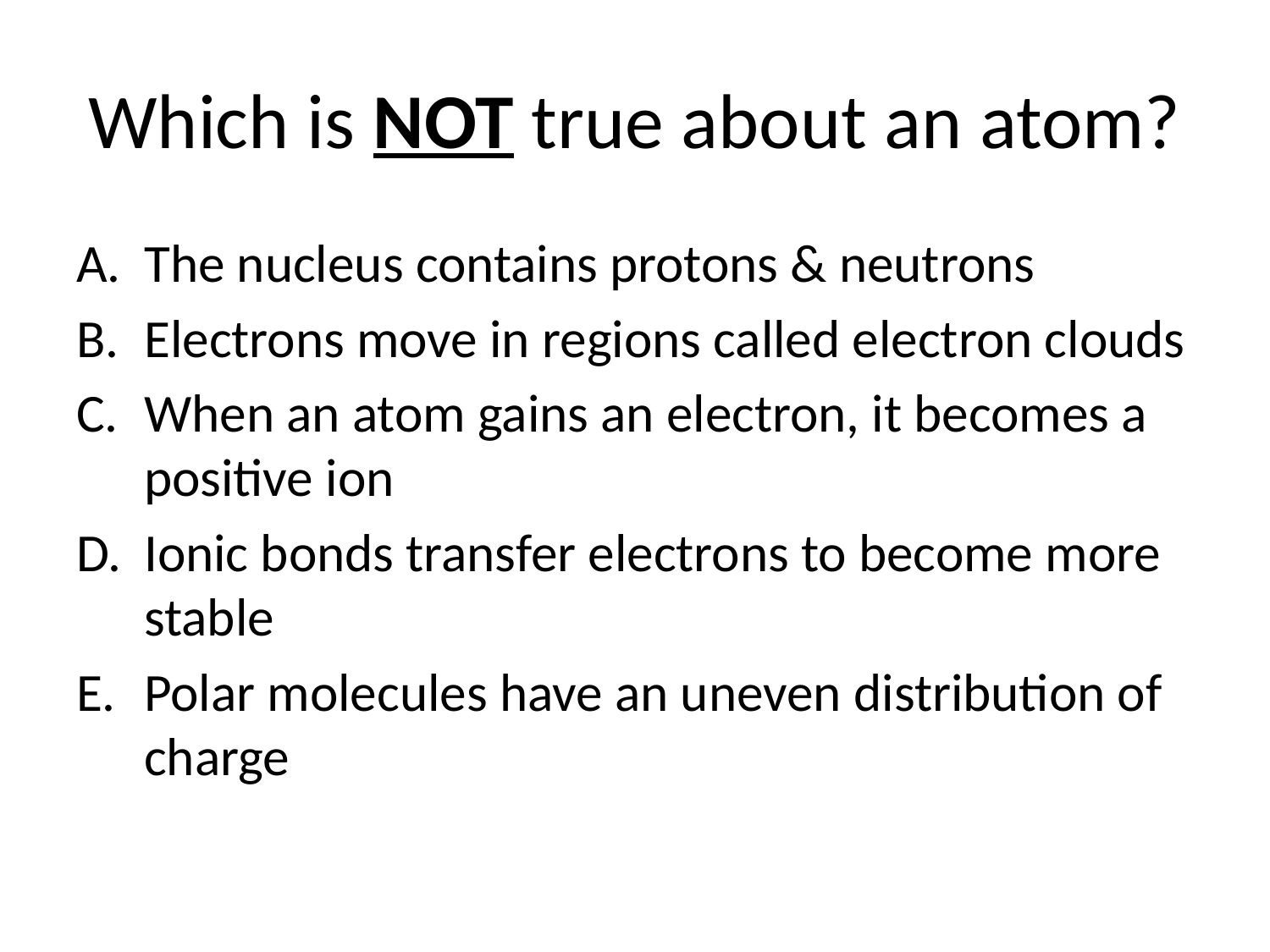

# Which is NOT true about an atom?
The nucleus contains protons & neutrons
Electrons move in regions called electron clouds
When an atom gains an electron, it becomes a positive ion
Ionic bonds transfer electrons to become more stable
Polar molecules have an uneven distribution of charge